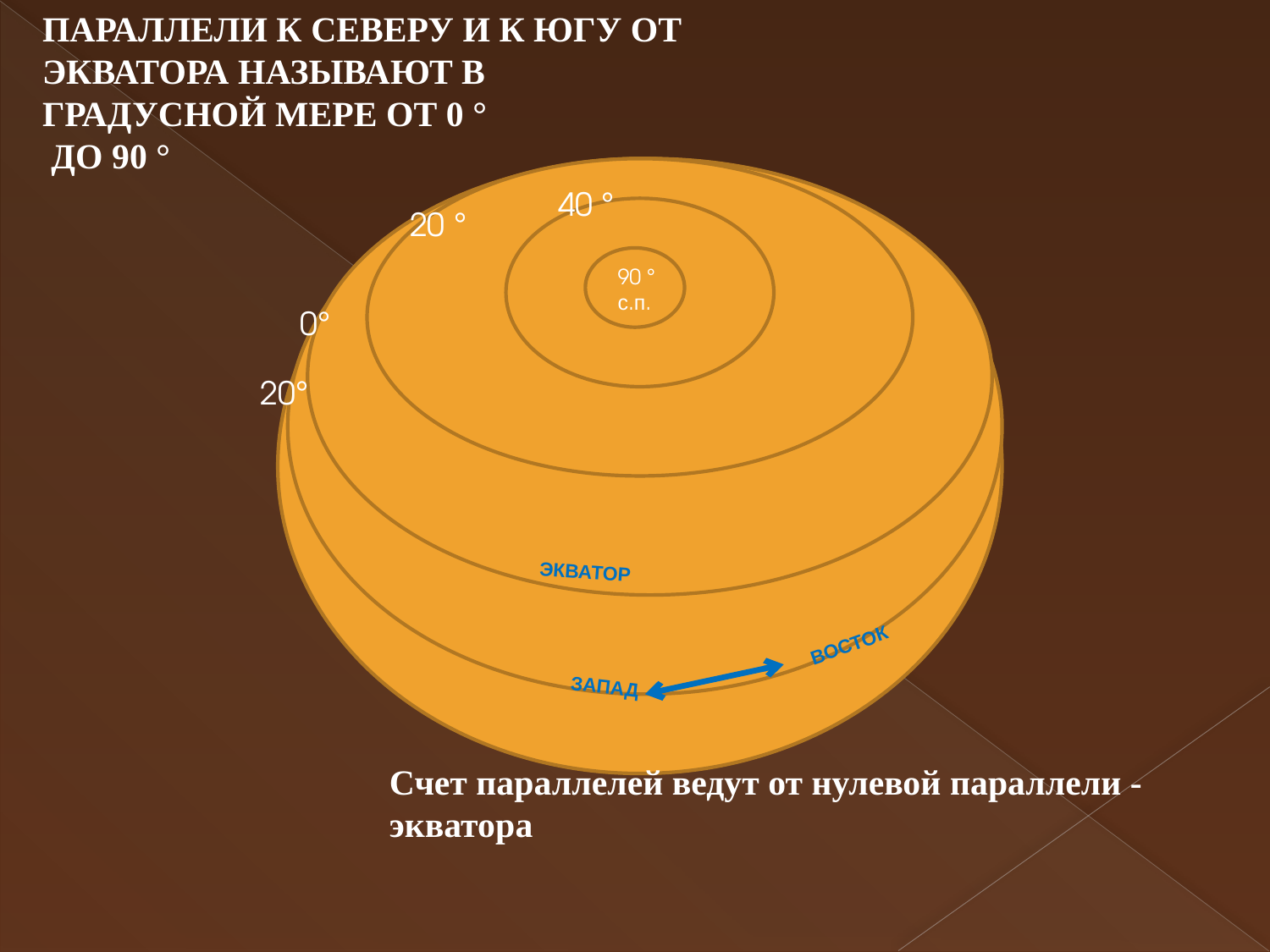

ПАРАЛЛЕЛИ К СЕВЕРУ И К ЮГУ ОТ ЭКВАТОРА НАЗЫВАЮТ В ГРАДУСНОЙ МЕРЕ ОТ 0 °
 ДО 90 °

40 °

20 °

90 °
с.п.
0°
20°
ЭКВАТОР
ВОСТОК
ЗАПАД
Счет параллелей ведут от нулевой параллели - экватора